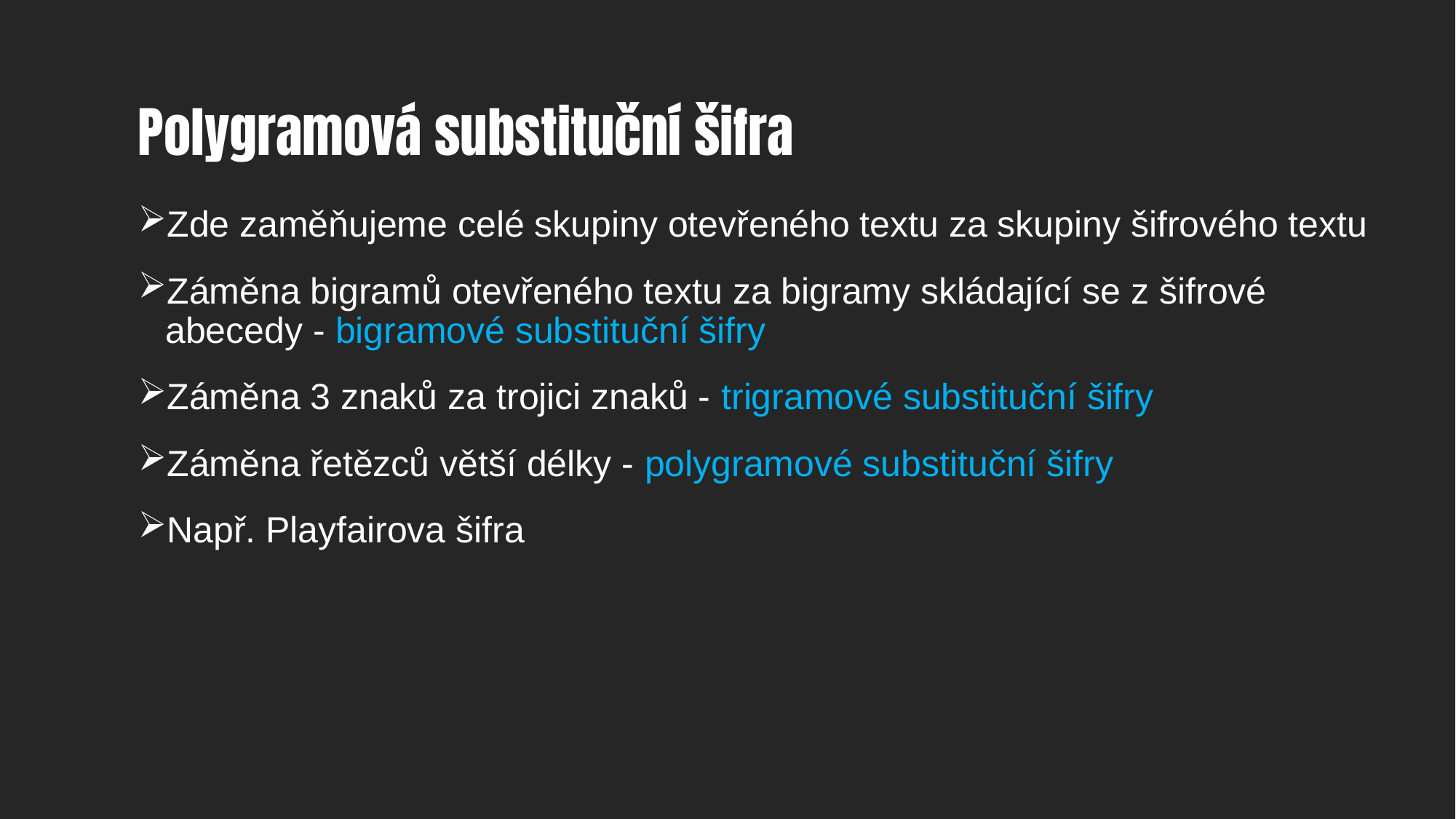

# Polygramová substituční šifra
Zde zaměňujeme celé skupiny otevřeného textu za skupiny šifrového textu
Záměna bigramů otevřeného textu za bigramy skládající se z šifrové abecedy - bigramové substituční šifry
Záměna 3 znaků za trojici znaků - trigramové substituční šifry
Záměna řetězců větší délky - polygramové substituční šifry
Např. Playfairova šifra